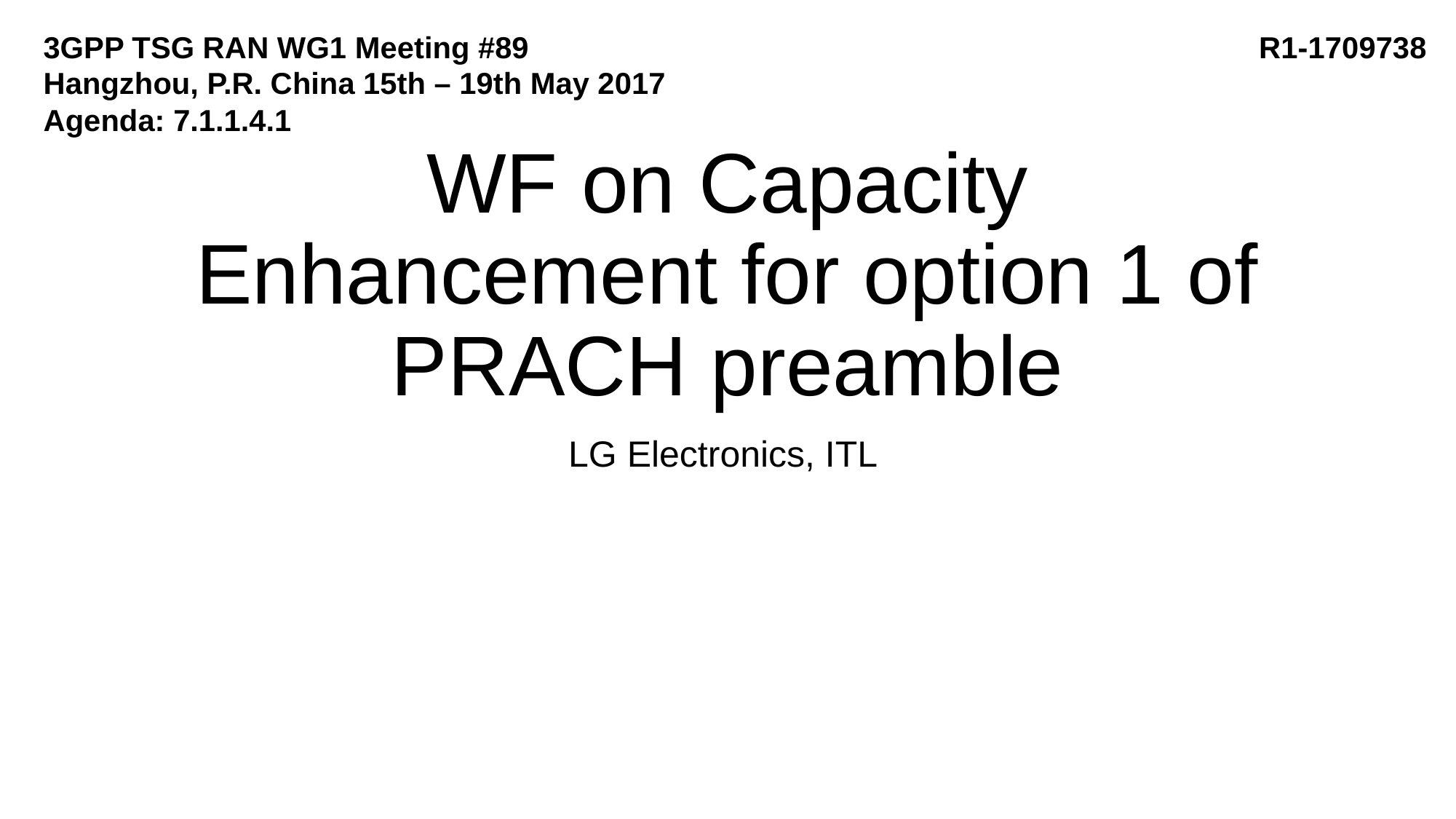

3GPP TSG RAN WG1 Meeting #89
Hangzhou, P.R. China 15th – 19th May 2017
Agenda: 7.1.1.4.1
R1-1709738
# WF on Capacity Enhancement for option 1 of PRACH preamble
LG Electronics, ITL